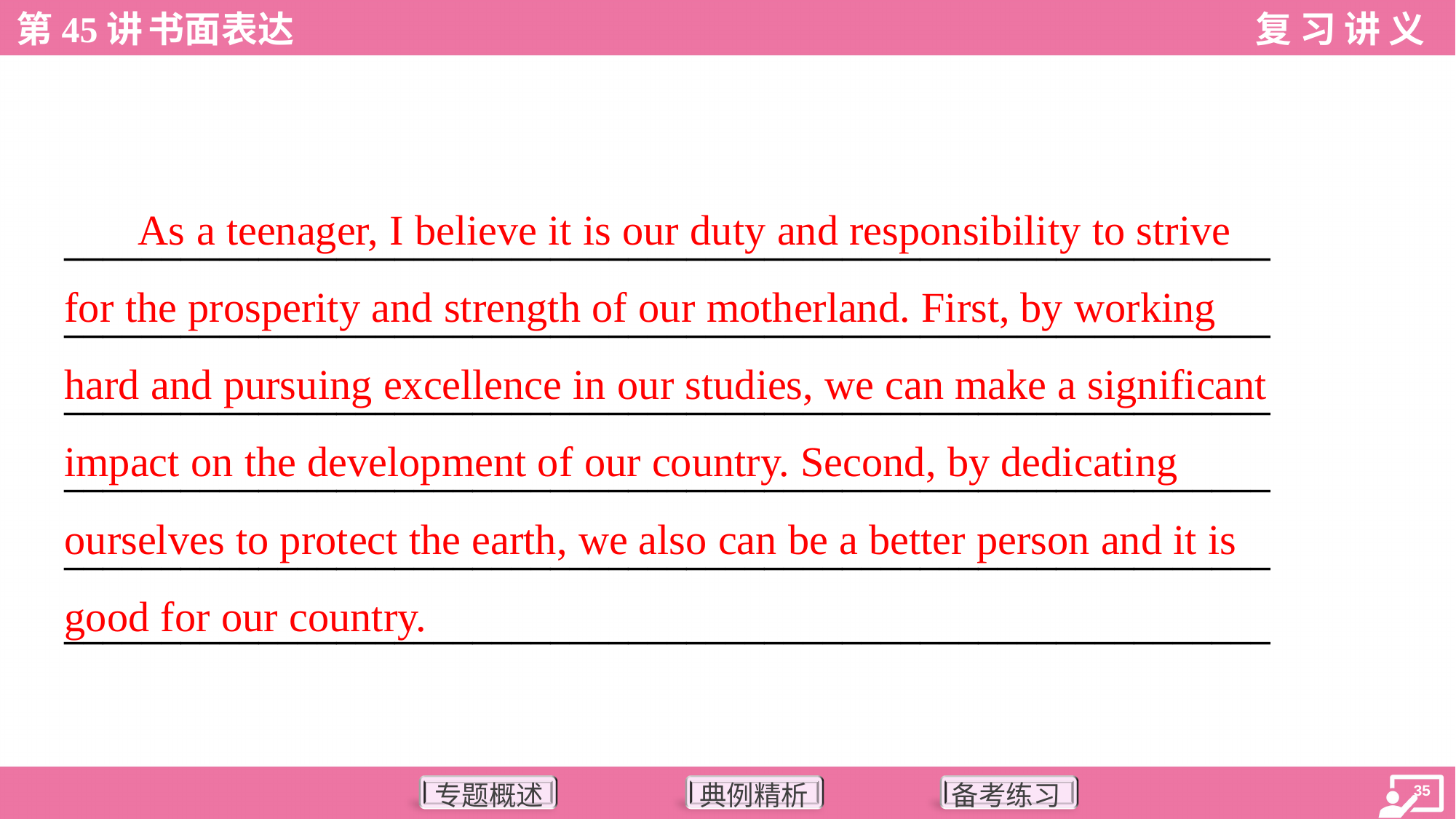

As a teenager, I believe it is our duty and responsibility to strive
for the prosperity and strength of our motherland. First, by working
hard and pursuing excellence in our studies, we can make a significant
impact on the development of our country. Second, by dedicating
ourselves to protect the earth, we also can be a better person and it is
good for our country.

______________________________________________________________
______________________________________________________________
______________________________________________________________
______________________________________________________________
______________________________________________________________
______________________________________________________________